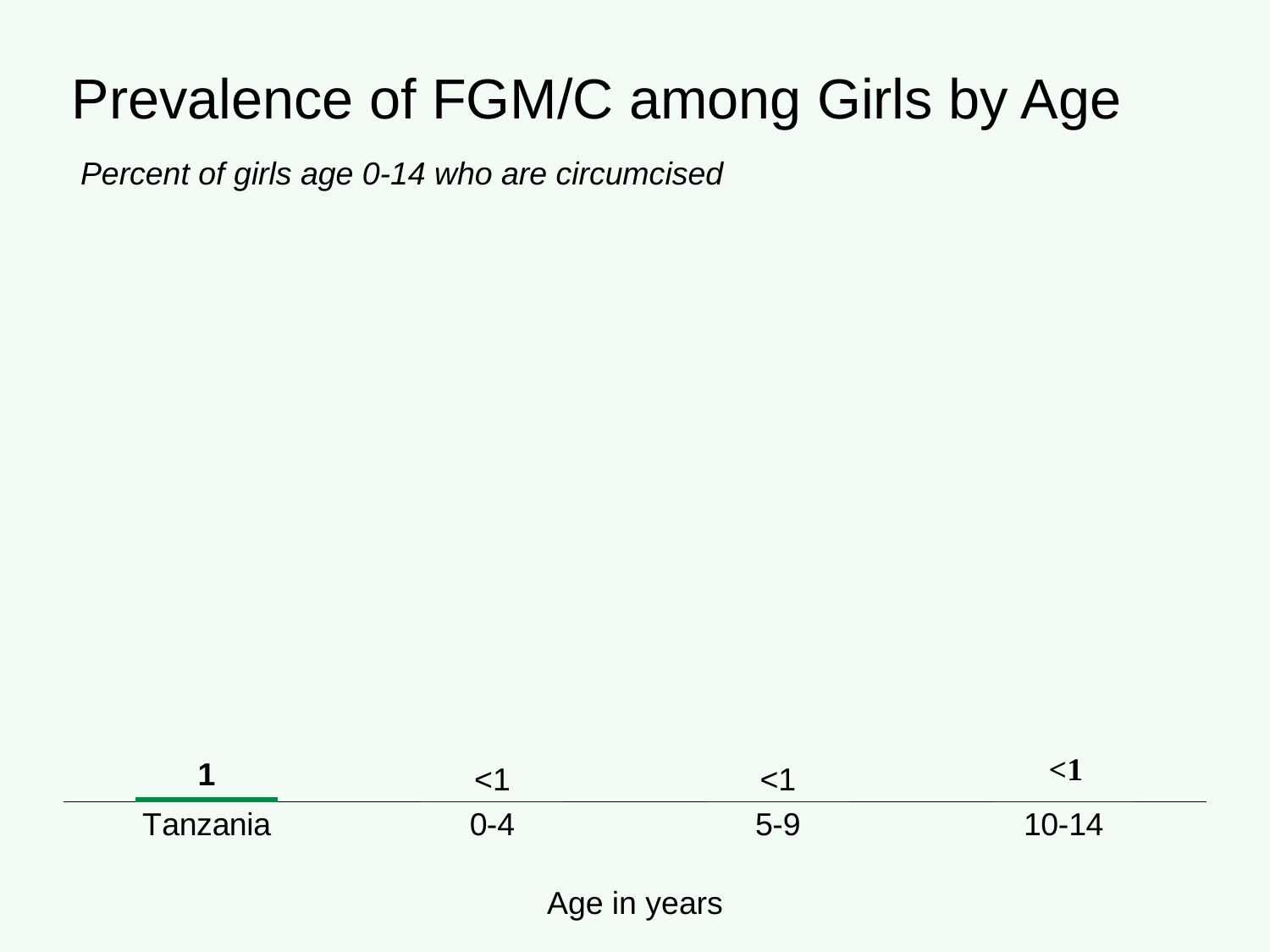

# Prevalence of FGM/C among Girls by Age
 Percent of girls age 0-14 who are circumcised

### Chart

| Category | Column2 |
|---|---|
| Tanzania | 1.0 |
| 0-4 | 0.0 |
| 5-9 | 0.0 |
| 10-14 | 0.0 |
Age in years